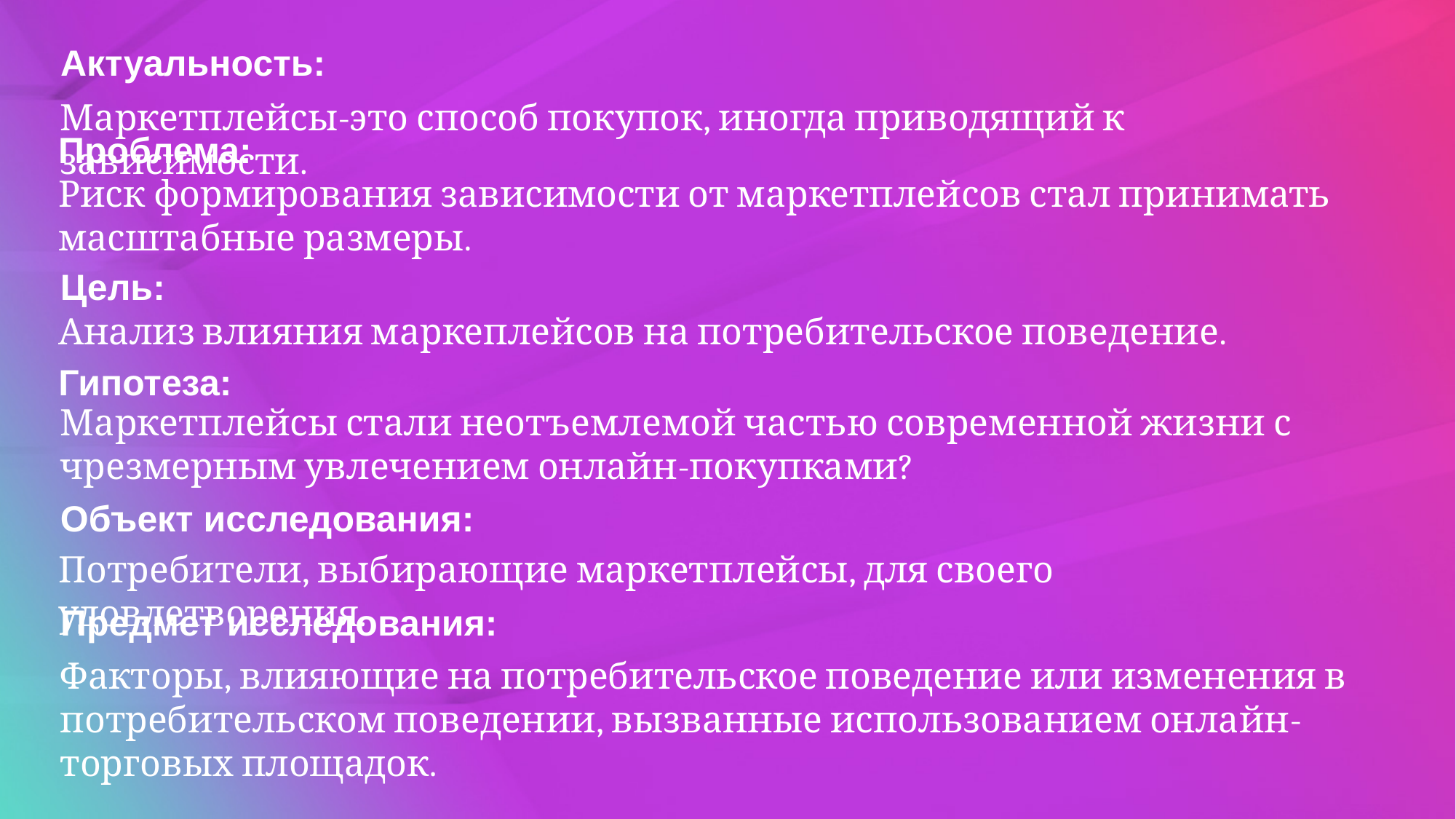

Актуальность:
Маркетплейсы-это способ покупок, иногда приводящий к зависимости.
Проблема:
Риск формирования зависимости от маркетплейсов стал принимать масштабные размеры.
Цель:
Анализ влияния маркеплейсов на потребительское поведение.
Гипотеза:
Маркетплейсы стали неотъемлемой частью современной жизни с чрезмерным увлечением онлайн-покупками?
Объект исследования:
Потребители, выбирающие маркетплейсы, для своего удовлетворения.
Предмет исследования:
Факторы, влияющие на потребительское поведение или изменения в потребительском поведении, вызванные использованием онлайн-торговых площадок.